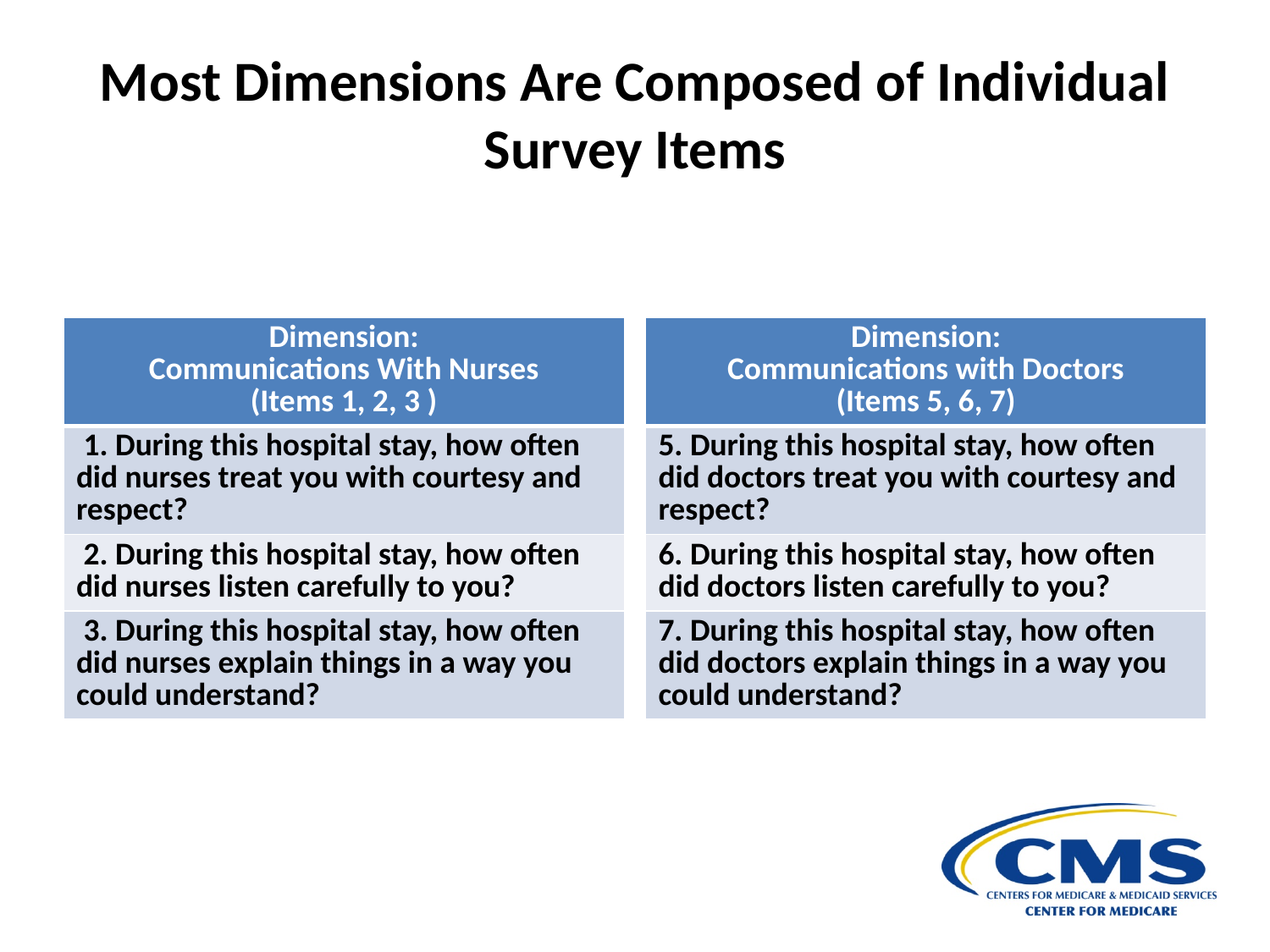

Most Dimensions Are Composed of Individual Survey Items
| Dimension: Communications With Nurses (Items 1, 2, 3 ) |
| --- |
| 1. During this hospital stay, how often did nurses treat you with courtesy and respect? |
| 2. During this hospital stay, how often did nurses listen carefully to you? |
| 3. During this hospital stay, how often did nurses explain things in a way you could understand? |
| Dimension: Communications with Doctors (Items 5, 6, 7) |
| --- |
| 5. During this hospital stay, how often did doctors treat you with courtesy and respect? |
| 6. During this hospital stay, how often did doctors listen carefully to you? |
| 7. During this hospital stay, how often did doctors explain things in a way you could understand? |